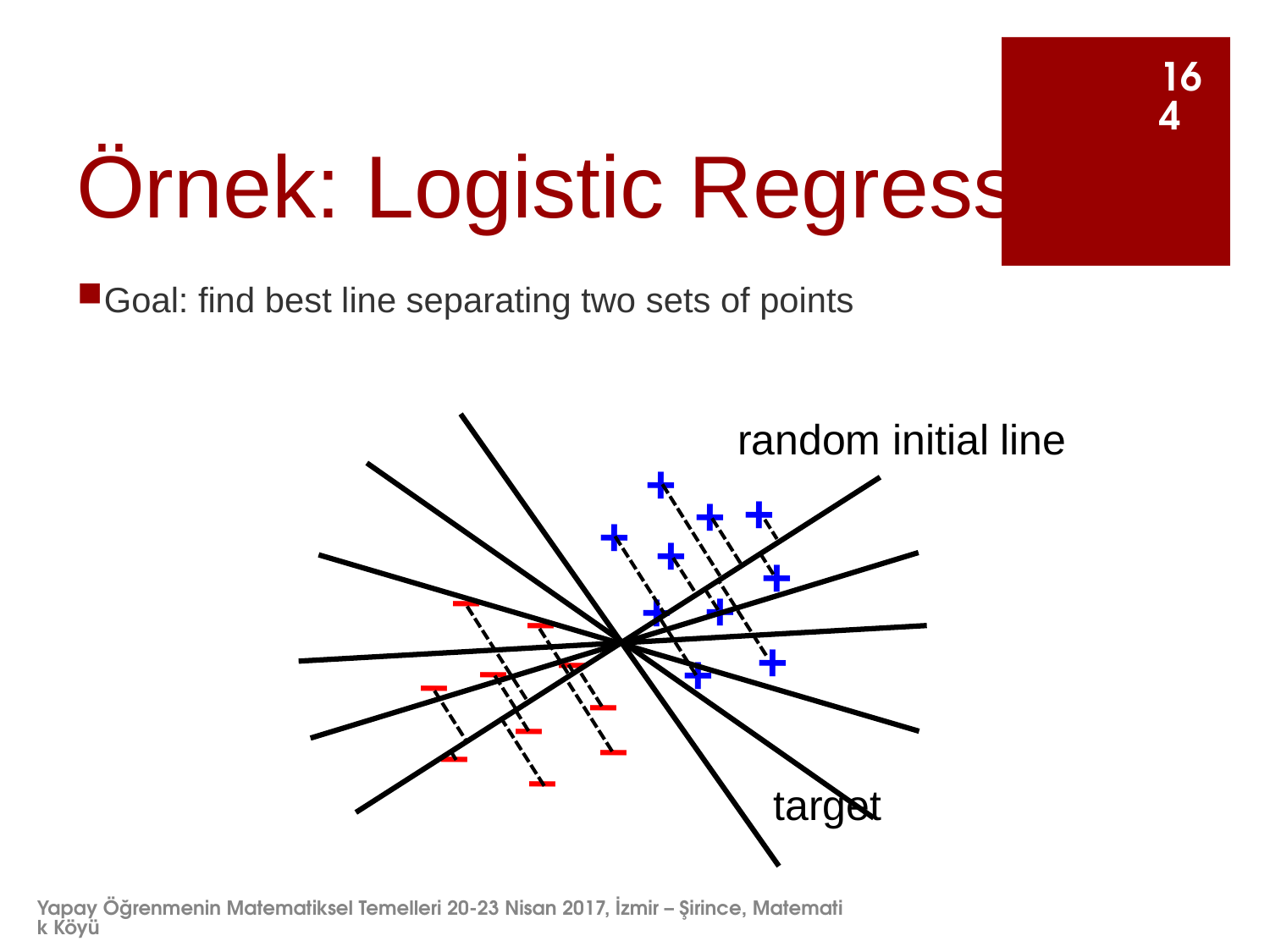

164
# Örnek: Logistic Regression
Goal: find best line separating two sets of points
random initial line
+
+
+
+
+
+
–
+
+
–
–
+
–
+
–
–
–
–
–
–
target
Yapay Öğrenmenin Matematiksel Temelleri 20-23 Nisan 2017, İzmir – Şirince, Matematik Köyü